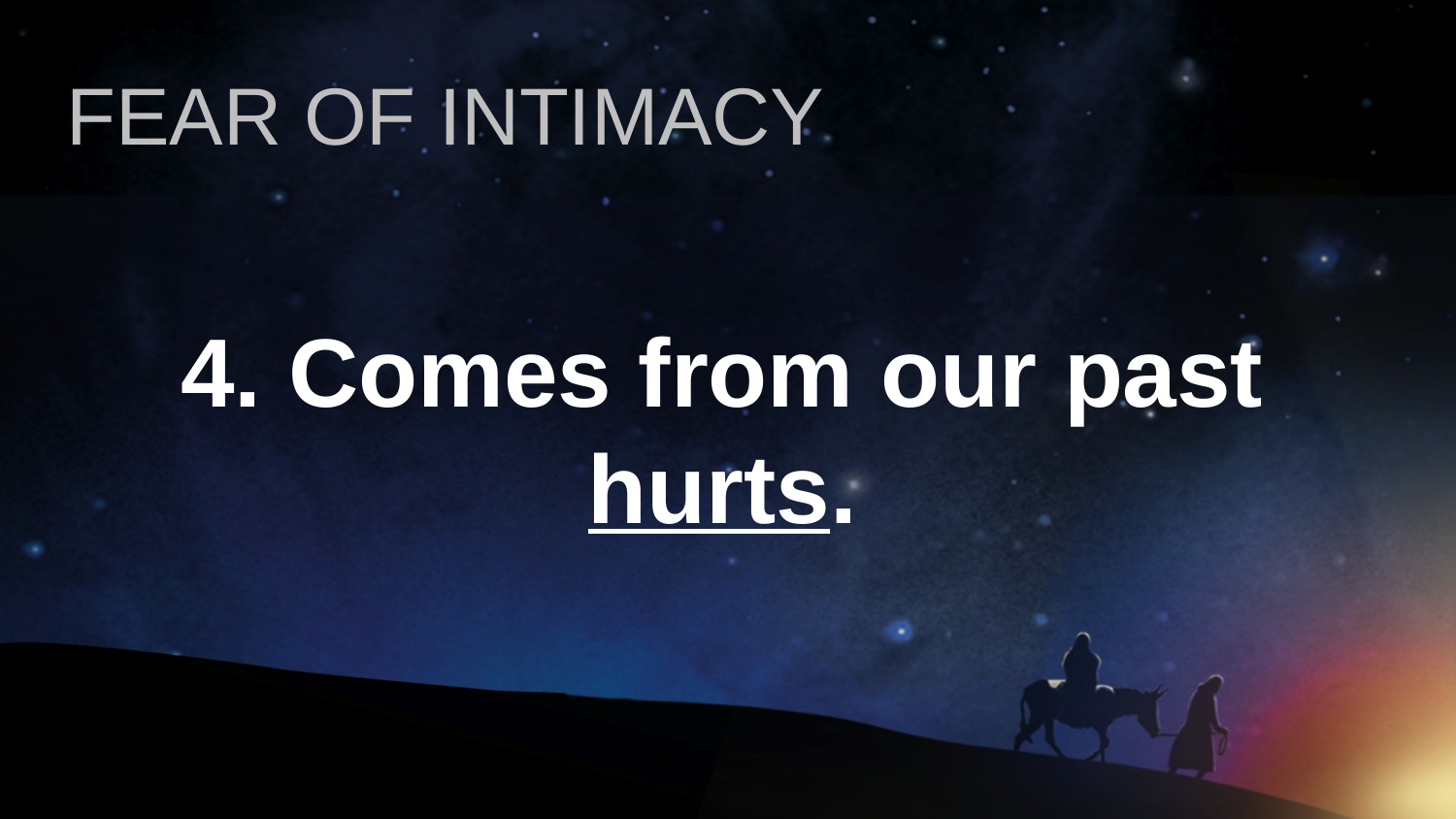

# FEAR OF INTIMACY
4. Comes from our past hurts.